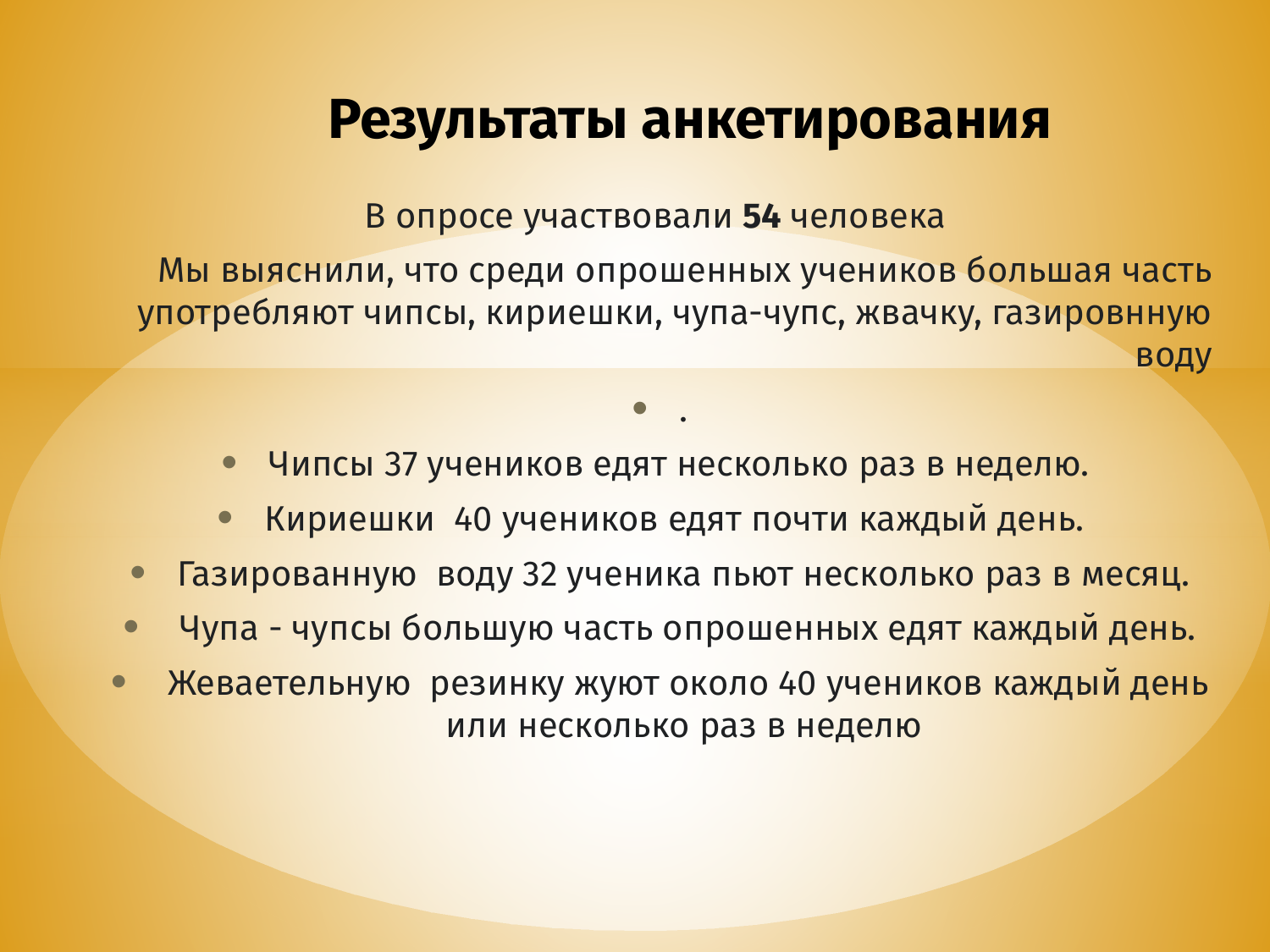

# Результаты анкетирования
В опросе участвовали 54 человека
 Мы выяснили, что среди опрошенных учеников большая часть употребляют чипсы, кириешки, чупа-чупс, жвачку, газировнную воду
.
Чипсы 37 учеников едят несколько раз в неделю.
Кириешки  40 учеников едят почти каждый день.
Газированную  воду 32 ученика пьют несколько раз в месяц.
 Чупа - чупсы большую часть опрошенных едят каждый день.
 Жеваетельную  резинку жуют около 40 учеников каждый день или несколько раз в неделю